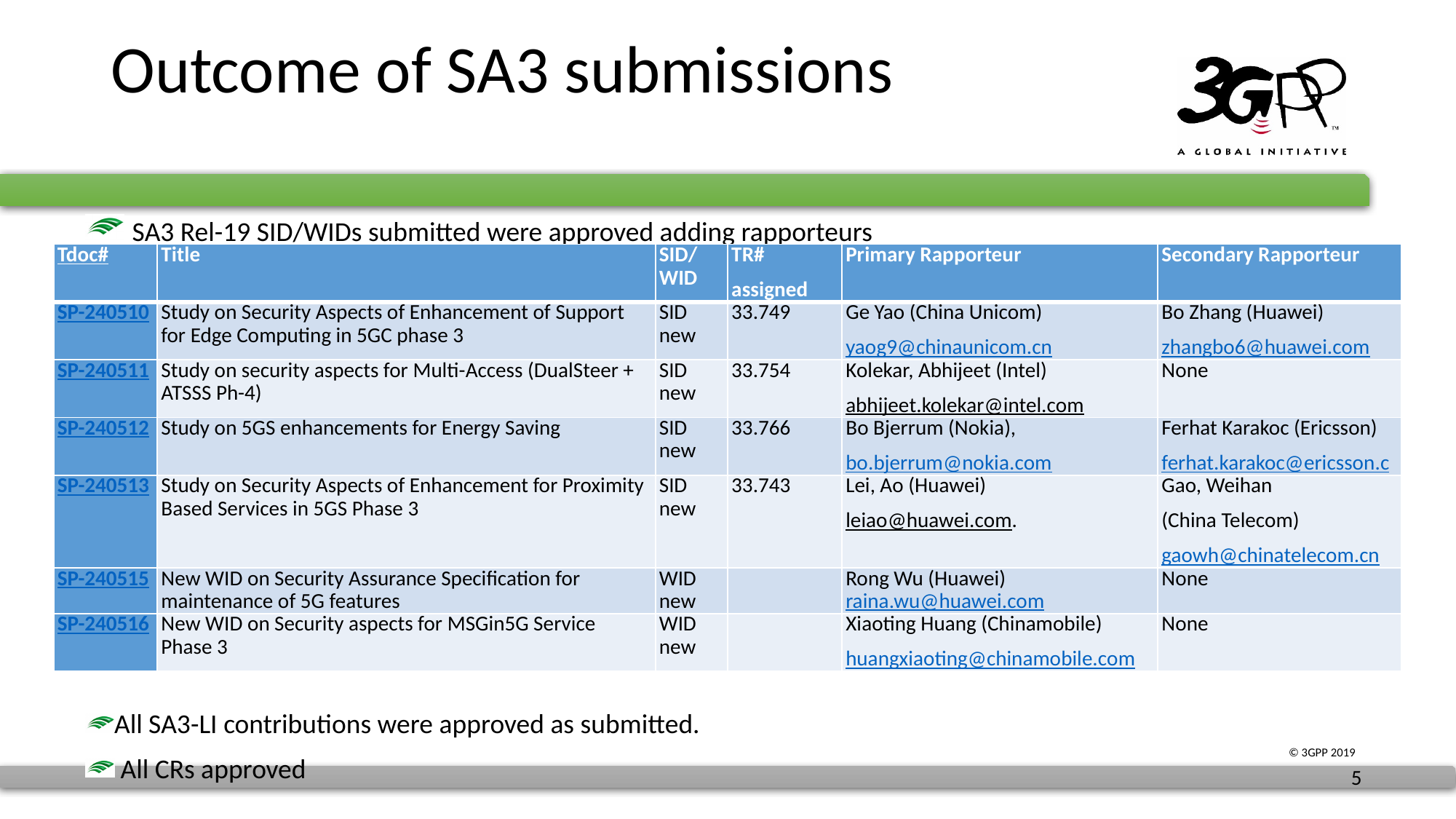

# Outcome of SA3 submissions
 SA3 Rel-19 SID/WIDs submitted were approved adding rapporteurs

All SA3-LI contributions were approved as submitted.
 All CRs approved

| Tdoc# | Title | SID/WID | TR# assigned | Primary Rapporteur | Secondary Rapporteur |
| --- | --- | --- | --- | --- | --- |
| SP-240510 | Study on Security Aspects of Enhancement of Support for Edge Computing in 5GC phase 3 | SID new | 33.749 | Ge Yao (China Unicom) yaog9@chinaunicom.cn | Bo Zhang (Huawei) zhangbo6@huawei.com |
| SP-240511 | Study on security aspects for Multi-Access (DualSteer + ATSSS Ph-4) | SID new | 33.754 | Kolekar, Abhijeet (Intel) abhijeet.kolekar@intel.com | None |
| SP-240512 | Study on 5GS enhancements for Energy Saving | SID new | 33.766 | Bo Bjerrum (Nokia),  bo.bjerrum@nokia.com | Ferhat Karakoc (Ericsson) ferhat.karakoc@ericsson.com |
| SP-240513 | Study on Security Aspects of Enhancement for Proximity Based Services in 5GS Phase 3 | SID new | 33.743 | Lei, Ao (Huawei) leiao@huawei.com. | Gao, Weihan (China Telecom) gaowh@chinatelecom.cn |
| SP-240515 | New WID on Security Assurance Specification for maintenance of 5G features | WID new |  | Rong Wu (Huawei) raina.wu@huawei.com | None |
| SP-240516 | New WID on Security aspects for MSGin5G Service Phase 3 | WID new |  | Xiaoting Huang (Chinamobile) huangxiaoting@chinamobile.com | None |